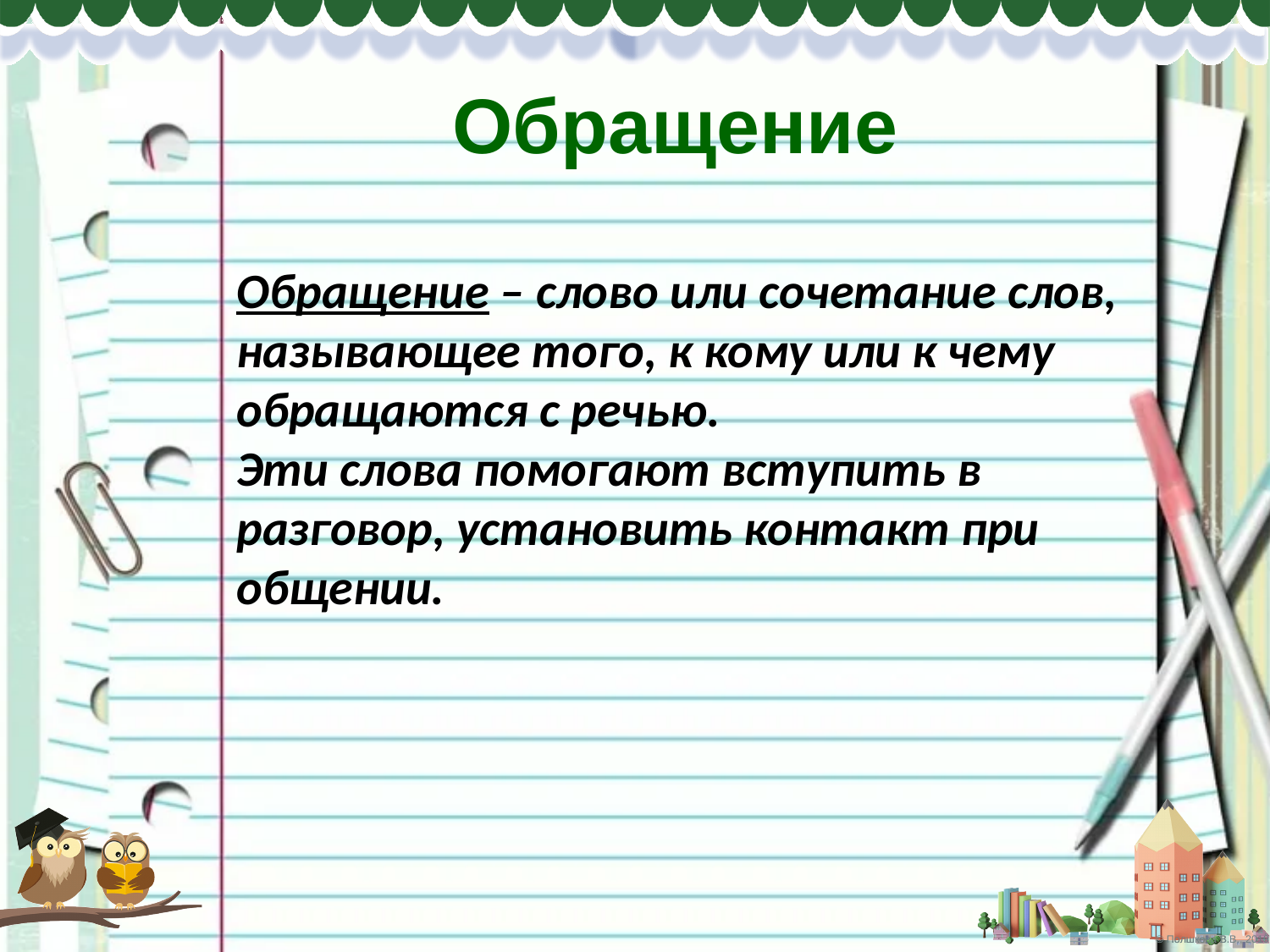

# Обращение

Обращение – слово или сочетание слов, называющее того, к кому или к чему обращаются с речью.
Эти слова помогают вступить в разговор, установить контакт при общении.